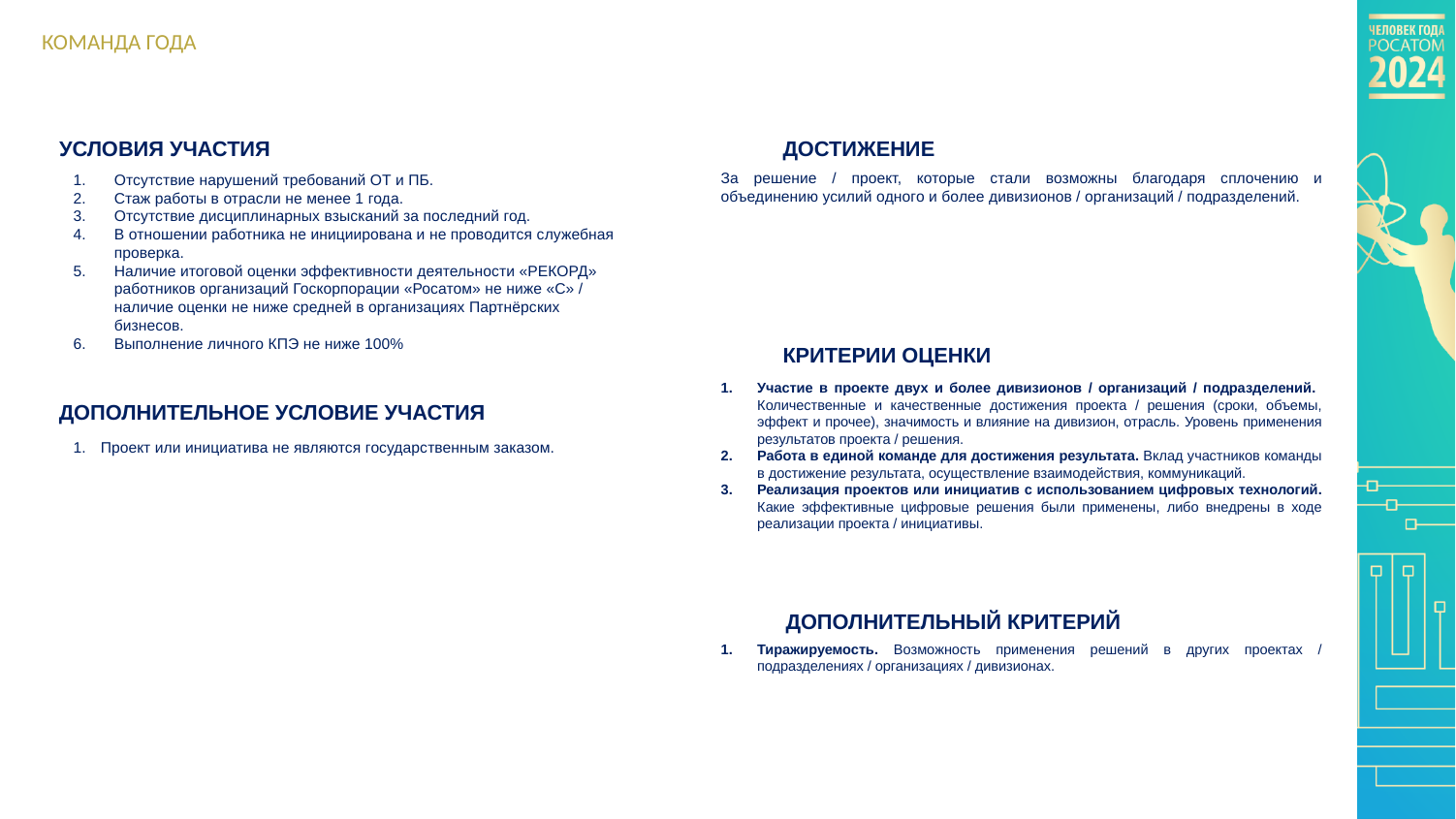

КОМАНДА ГОДА
ДОСТИЖЕНИЕ
УСЛОВИЯ УЧАСТИЯ
За решение / проект, которые стали возможны благодаря сплочению и объединению усилий одного и более дивизионов / организаций / подразделений.
Отсутствие нарушений требований ОТ и ПБ.
Стаж работы в отрасли не менее 1 года.
Отсутствие дисциплинарных взысканий за последний год.
В отношении работника не инициирована и не проводится служебная проверка.
Наличие итоговой оценки эффективности деятельности «РЕКОРД» работников организаций Госкорпорации «Росатом» не ниже «С» / наличие оценки не ниже средней в организациях Партнёрских бизнесов.
Выполнение личного КПЭ не ниже 100%
КРИТЕРИИ ОЦЕНКИ
Участие в проекте двух и более дивизионов / организаций / подразделений.  Количественные и качественные достижения проекта / решения (сроки, объемы, эффект и прочее), значимость и влияние на дивизион, отрасль. Уровень применения результатов проекта / решения.
Работа в единой команде для достижения результата. Вклад участников команды в достижение результата, осуществление взаимодействия, коммуникаций.
Реализация проектов или инициатив с использованием цифровых технологий. Какие эффективные цифровые решения были применены, либо внедрены в ходе реализации проекта / инициативы.
ДОПОЛНИТЕЛЬНОЕ УСЛОВИЕ УЧАСТИЯ
Проект или инициатива не являются государственным заказом.
ДОПОЛНИТЕЛЬНЫЙ КРИТЕРИЙ
Тиражируемость. Возможность применения решений в других проектах / подразделениях / организациях / дивизионах.